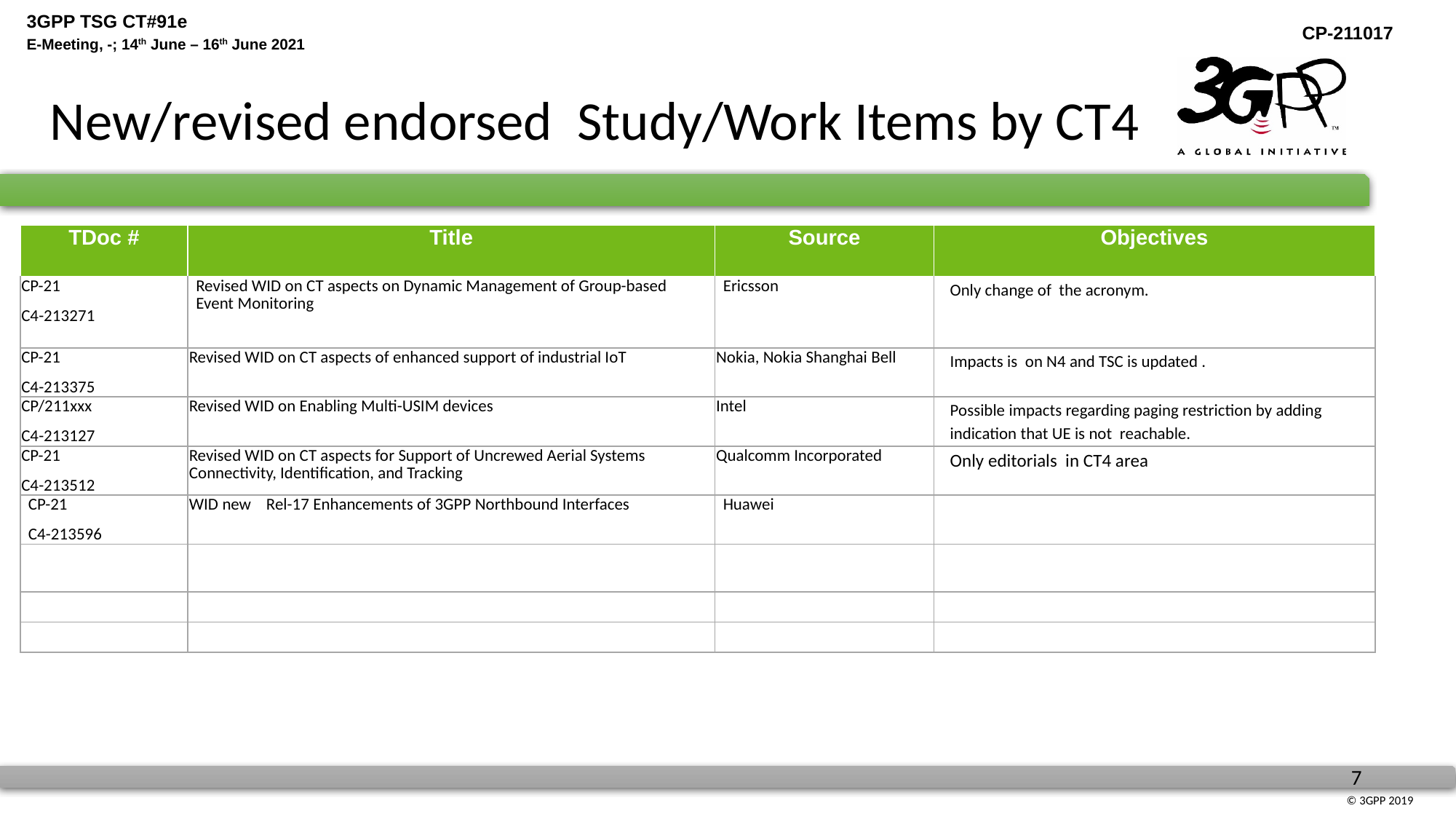

# New/revised endorsed  Study/Work Items by CT4
| TDoc # | Title | Source | Objectives |
| --- | --- | --- | --- |
| CP-21 C4-213271 | Revised WID on CT aspects on Dynamic Management of Group-based Event Monitoring | Ericsson | Only change of the acronym. |
| CP-21 C4-213375 | Revised WID on CT aspects of enhanced support of industrial IoT | Nokia, Nokia Shanghai Bell | Impacts is on N4 and TSC is updated . |
| CP/211xxx C4-213127 | Revised WID on Enabling Multi-USIM devices | Intel | Possible impacts regarding paging restriction by adding indication that UE is not reachable. |
| CP-21 C4-213512 | Revised WID on CT aspects for Support of Uncrewed Aerial Systems Connectivity, Identification, and Tracking | Qualcomm Incorporated | Only editorials in CT4 area |
| CP-21 C4-213596 | WID new Rel-17 Enhancements of 3GPP Northbound Interfaces | Huawei |  |
|  |  |  |  |
|  |  |  |  |
|  |  |  |  |